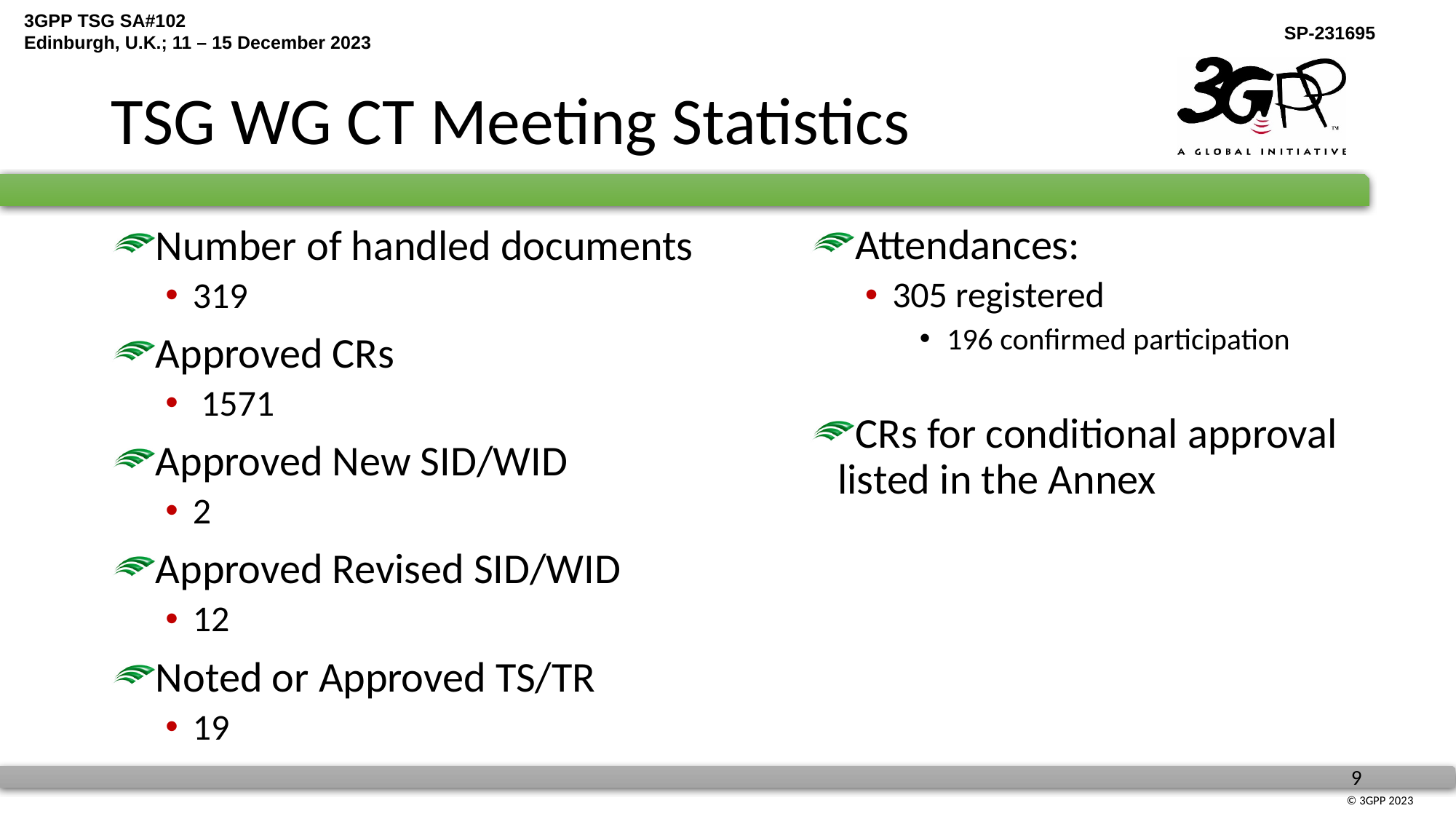

# TSG WG CT Meeting Statistics
Attendances:
305 registered
196 confirmed participation

CRs for conditional approval listed in the Annex
Number of handled documents
319
Approved CRs
 1571
Approved New SID/WID
2
Approved Revised SID/WID
12
Noted or Approved TS/TR
19